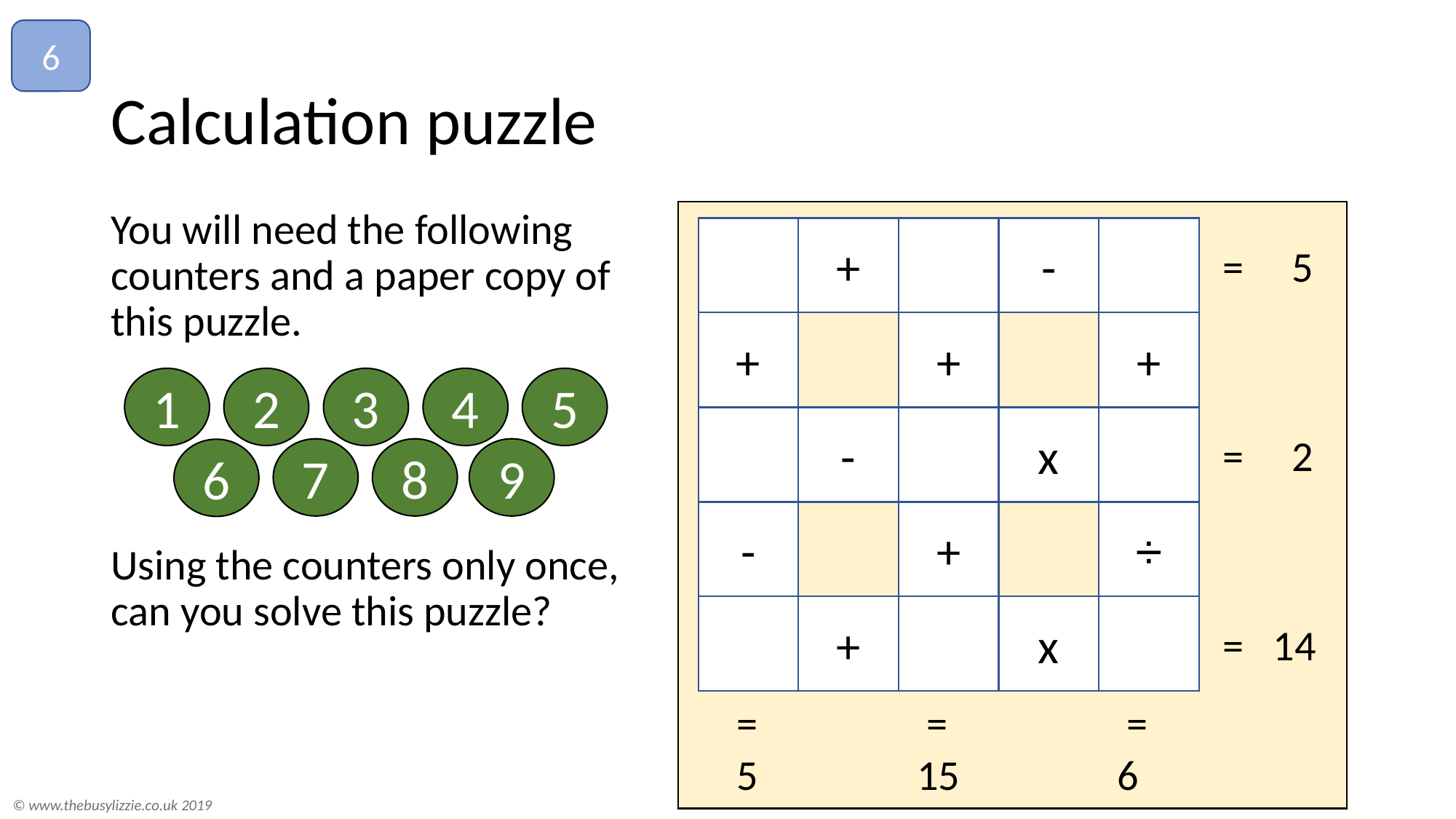

6
# Calculation puzzle
You will need the following counters and a paper copy of this puzzle.
Using the counters only once, can you solve this puzzle?

+

-
+
+

+

-

x
÷
-

+

+

x
=     5
1
2
3
4
5
9
8
7
6
=     2
=   14
 =
6
 =
 5
 =
15
© www.thebusylizzie.co.uk 2019